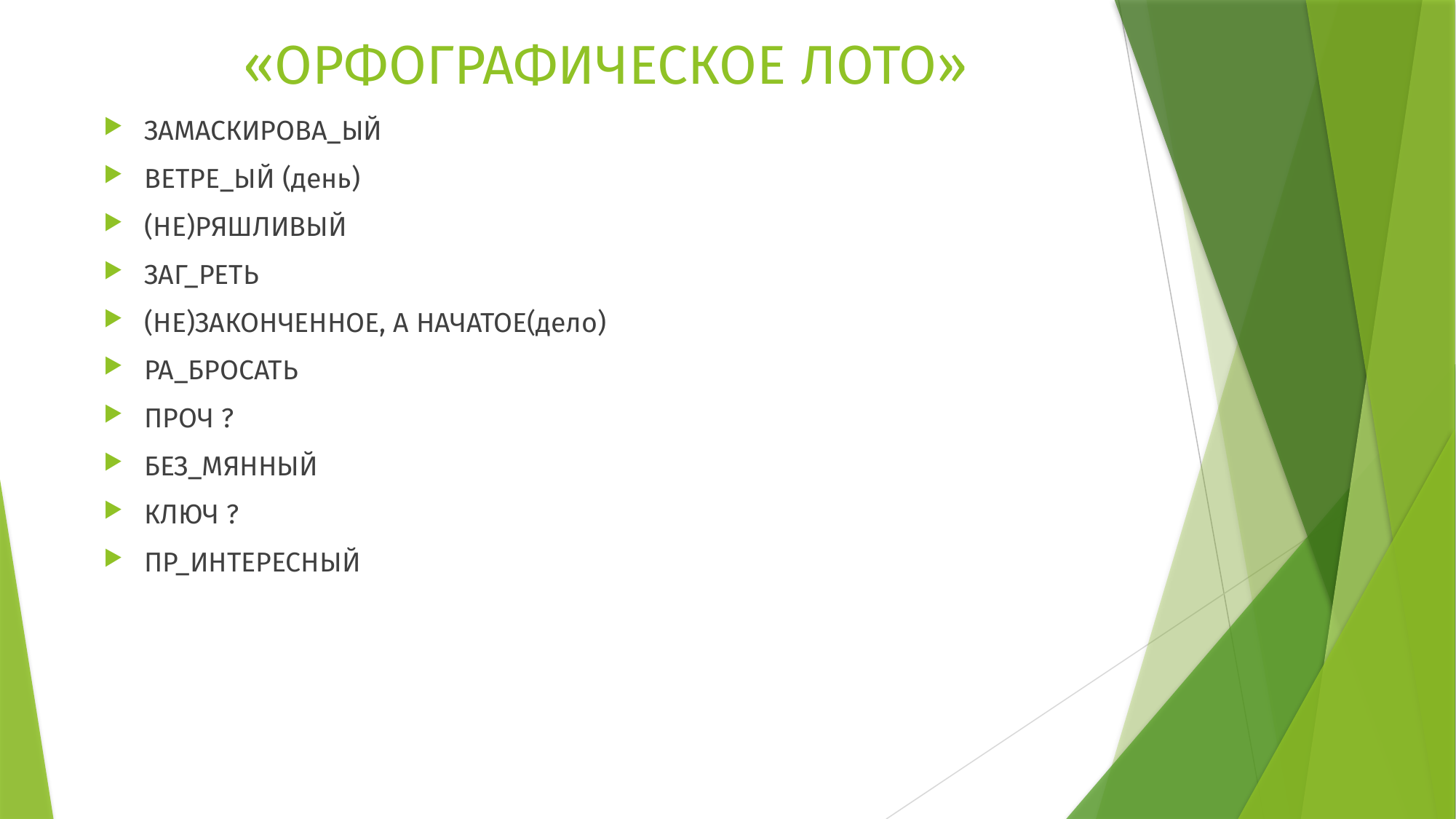

# «ОРФОГРАФИЧЕСКОЕ ЛОТО»
ЗАМАСКИРОВА_ЫЙ
ВЕТРЕ_ЫЙ (день)
(НЕ)РЯШЛИВЫЙ
ЗАГ_РЕТЬ
(НЕ)ЗАКОНЧЕННОЕ, А НАЧАТОЕ(дело)
РА_БРОСАТЬ
ПРОЧ ?
БЕЗ_МЯННЫЙ
КЛЮЧ ?
ПР_ИНТЕРЕСНЫЙ